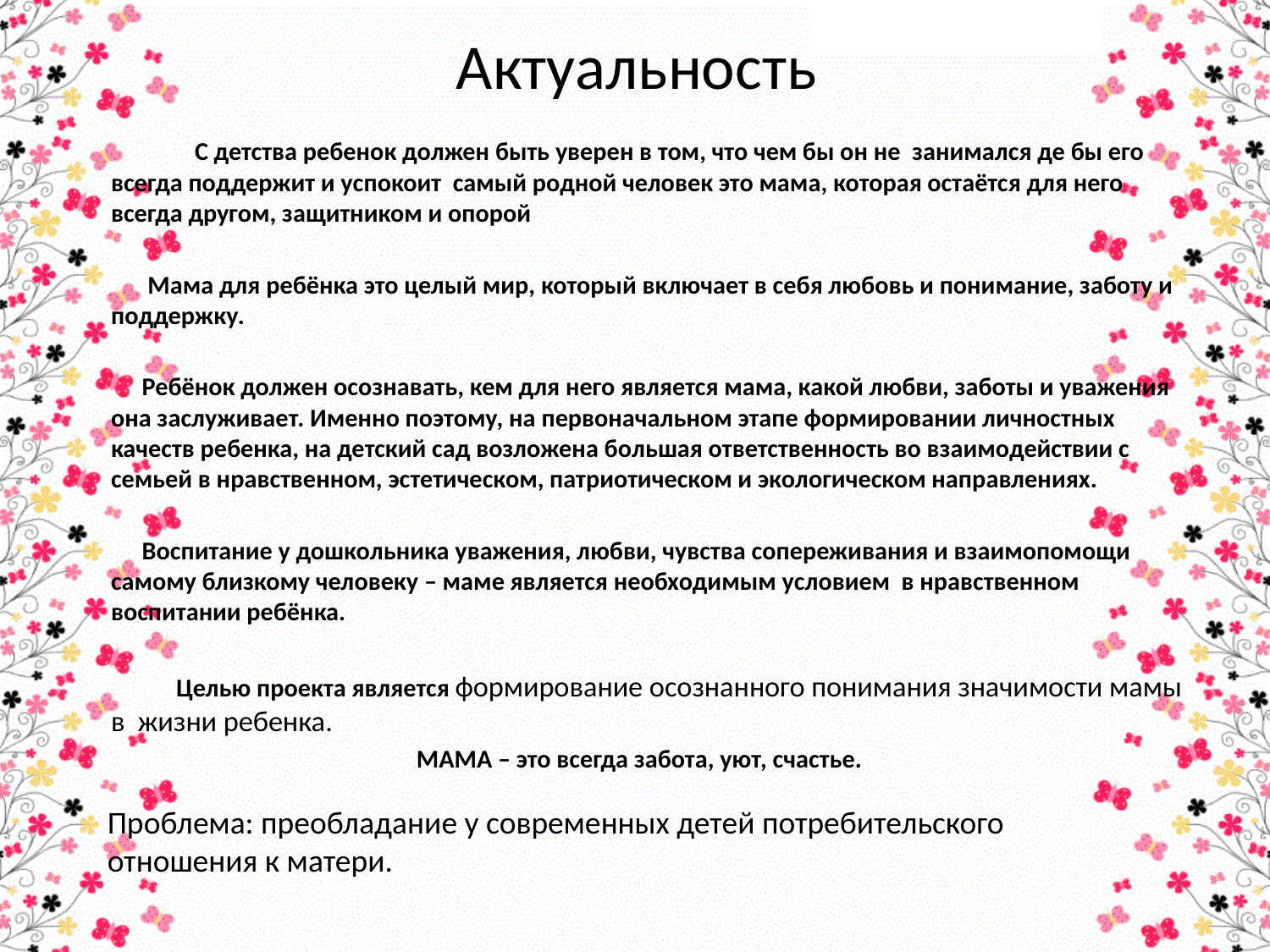

# Актуальность

                    С детства ребенок должен быть уверен в том, что чем бы он не  занимался де бы его всегда поддержит и успокоит  самый родной человек это мама, которая остаётся для него всегда другом, защитником и опорой

              Мама для ребёнка это целый мир, который включает в себя любовь и понимание, заботу и поддержку.

             Ребёнок должен осознавать, кем для него является мама, какой любви, заботы и уважения она заслуживает. Именно поэтому, на первоначальном этапе формировании личностных качеств ребенка, на детский сад возложена большая ответственность во взаимодействии с семьей в нравственном, эстетическом, патриотическом и экологическом направлениях.

             Воспитание у дошкольника уважения, любви, чувства сопереживания и взаимопомощи самому близкому человеку – маме является необходимым условием  в нравственном воспитании ребёнка.

                   Целью проекта является формирование осознанного понимания значимости мамы в  жизни ребенка.
  МАМА – это всегда забота, уют, счастье.

Проблема: преобладание у современных детей потребительского отношения к матери.